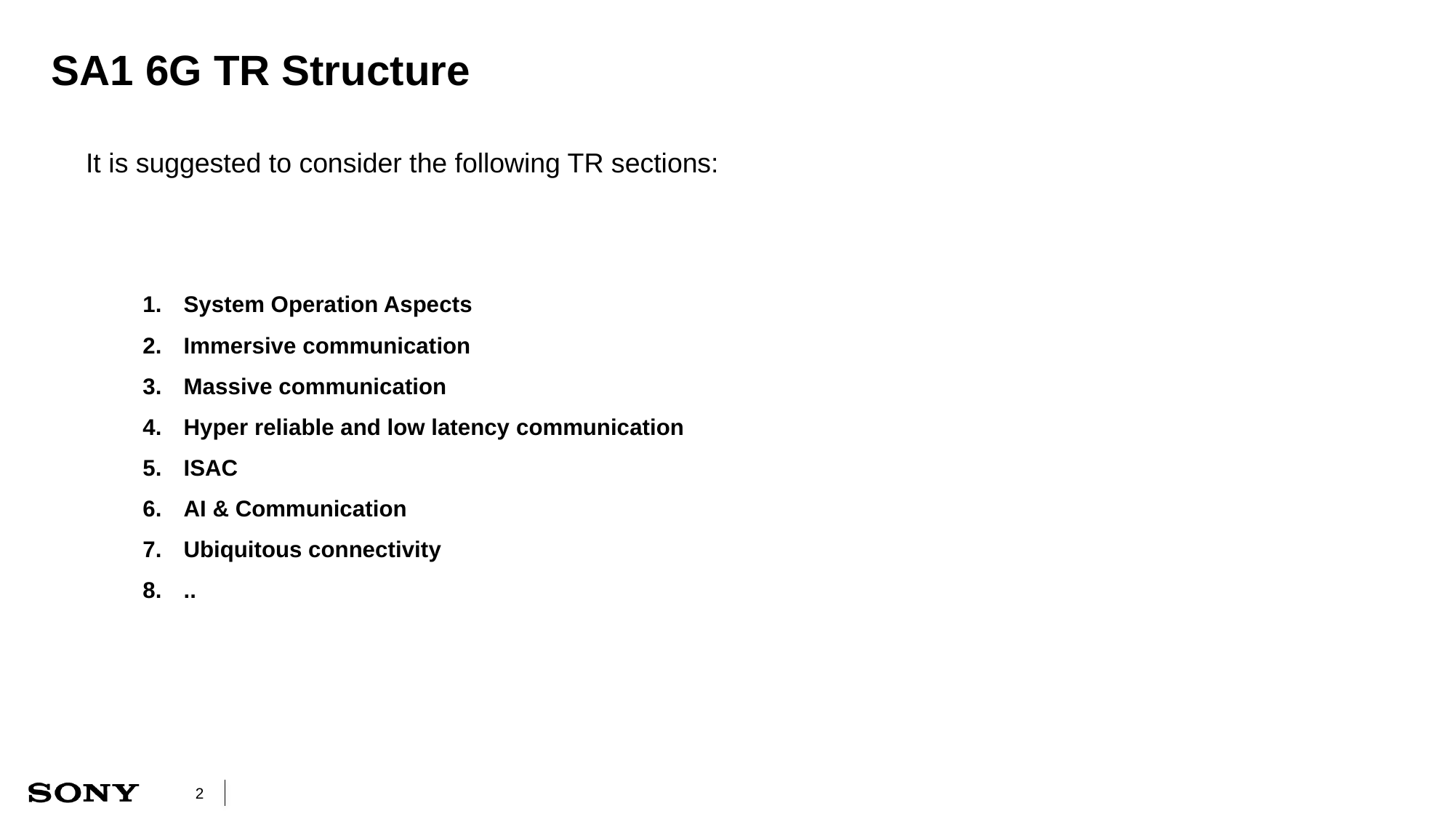

# SA1 6G TR Structure
It is suggested to consider the following TR sections:

System Operation Aspects
Immersive communication
Massive communication
Hyper reliable and low latency communication
ISAC
AI & Communication
Ubiquitous connectivity
..